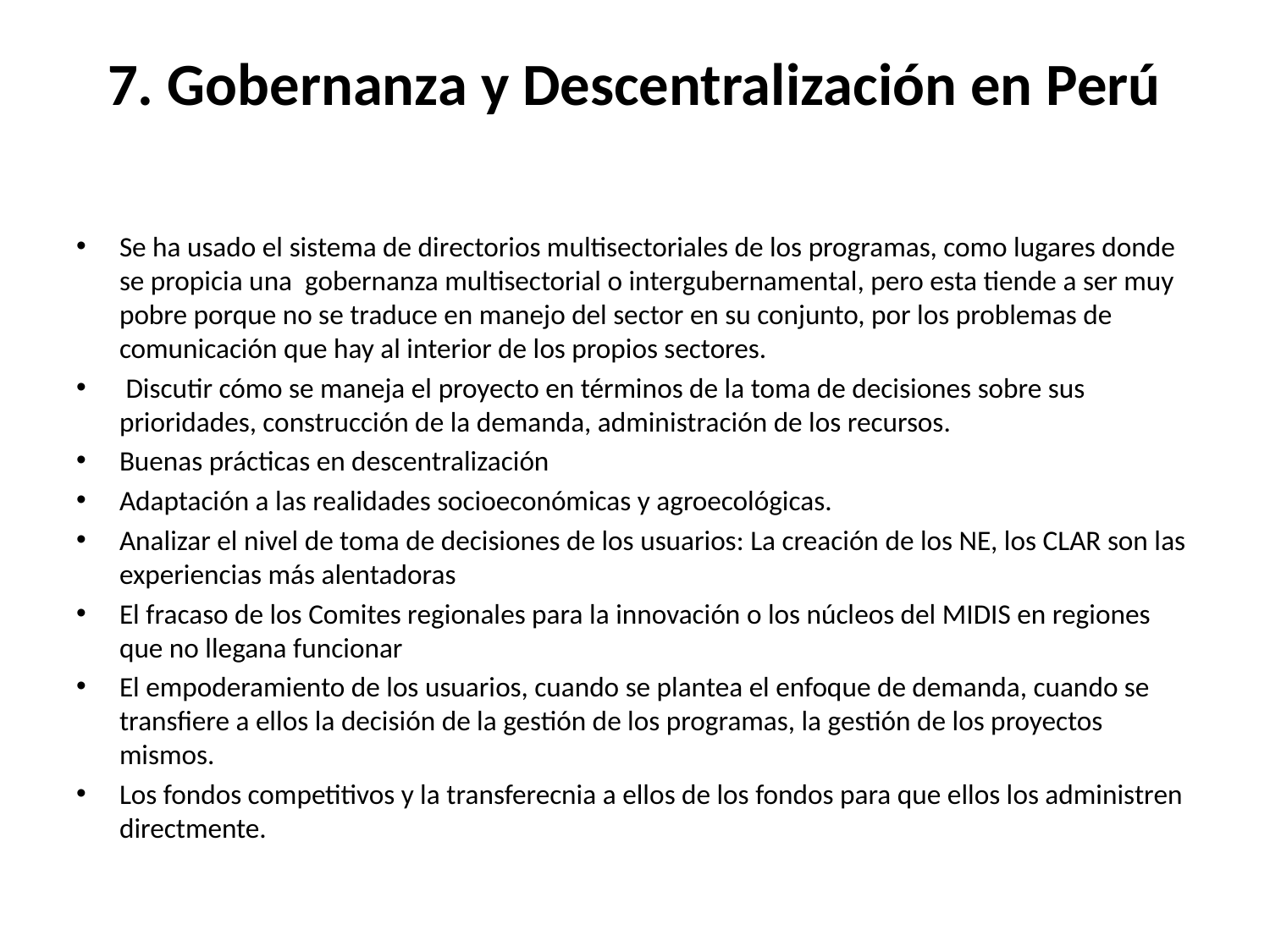

# 7. Gobernanza y Descentralización en Perú
Se ha usado el sistema de directorios multisectoriales de los programas, como lugares donde se propicia una  gobernanza multisectorial o intergubernamental, pero esta tiende a ser muy pobre porque no se traduce en manejo del sector en su conjunto, por los problemas de comunicación que hay al interior de los propios sectores.
 Discutir cómo se maneja el proyecto en términos de la toma de decisiones sobre sus prioridades, construcción de la demanda, administración de los recursos.
Buenas prácticas en descentralización
Adaptación a las realidades socioeconómicas y agroecológicas.
Analizar el nivel de toma de decisiones de los usuarios: La creación de los NE, los CLAR son las experiencias más alentadoras
El fracaso de los Comites regionales para la innovación o los núcleos del MIDIS en regiones que no llegana funcionar
El empoderamiento de los usuarios, cuando se plantea el enfoque de demanda, cuando se transfiere a ellos la decisión de la gestión de los programas, la gestión de los proyectos mismos.
Los fondos competitivos y la transferecnia a ellos de los fondos para que ellos los administren directmente.